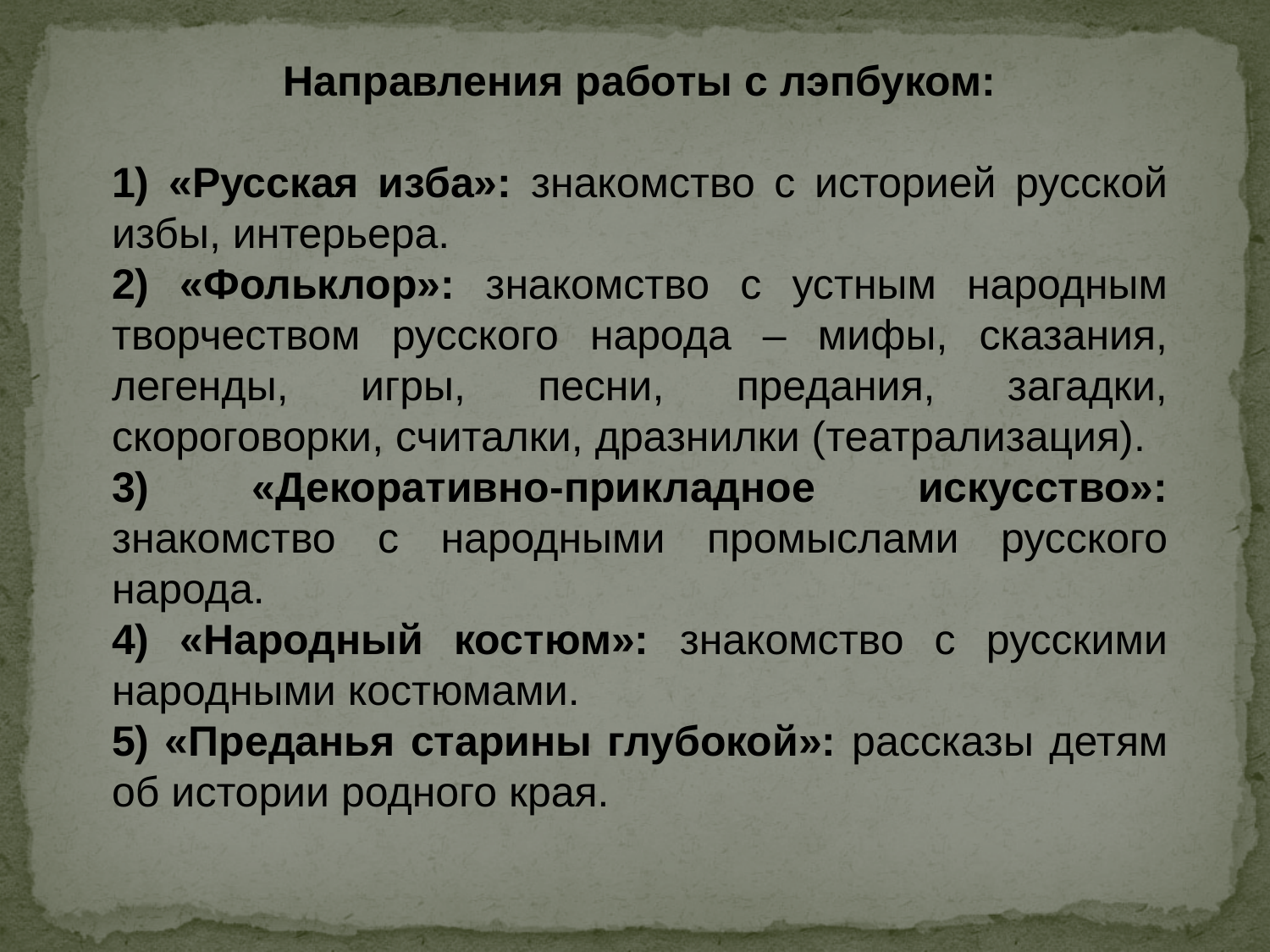

Направления работы с лэпбуком:

1) «Русская изба»: знакомство с историей русской избы, интерьера.
2) «Фольклор»: знакомство с устным народным творчеством русского народа – мифы, сказания, легенды, игры, песни, предания, загадки, скороговорки, считалки, дразнилки (театрализация).
3) «Декоративно-прикладное искусство»: знакомство с народными промыслами русского народа.
4) «Народный костюм»: знакомство с русскими народными костюмами.
5) «Преданья старины глубокой»: рассказы детям об истории родного края.